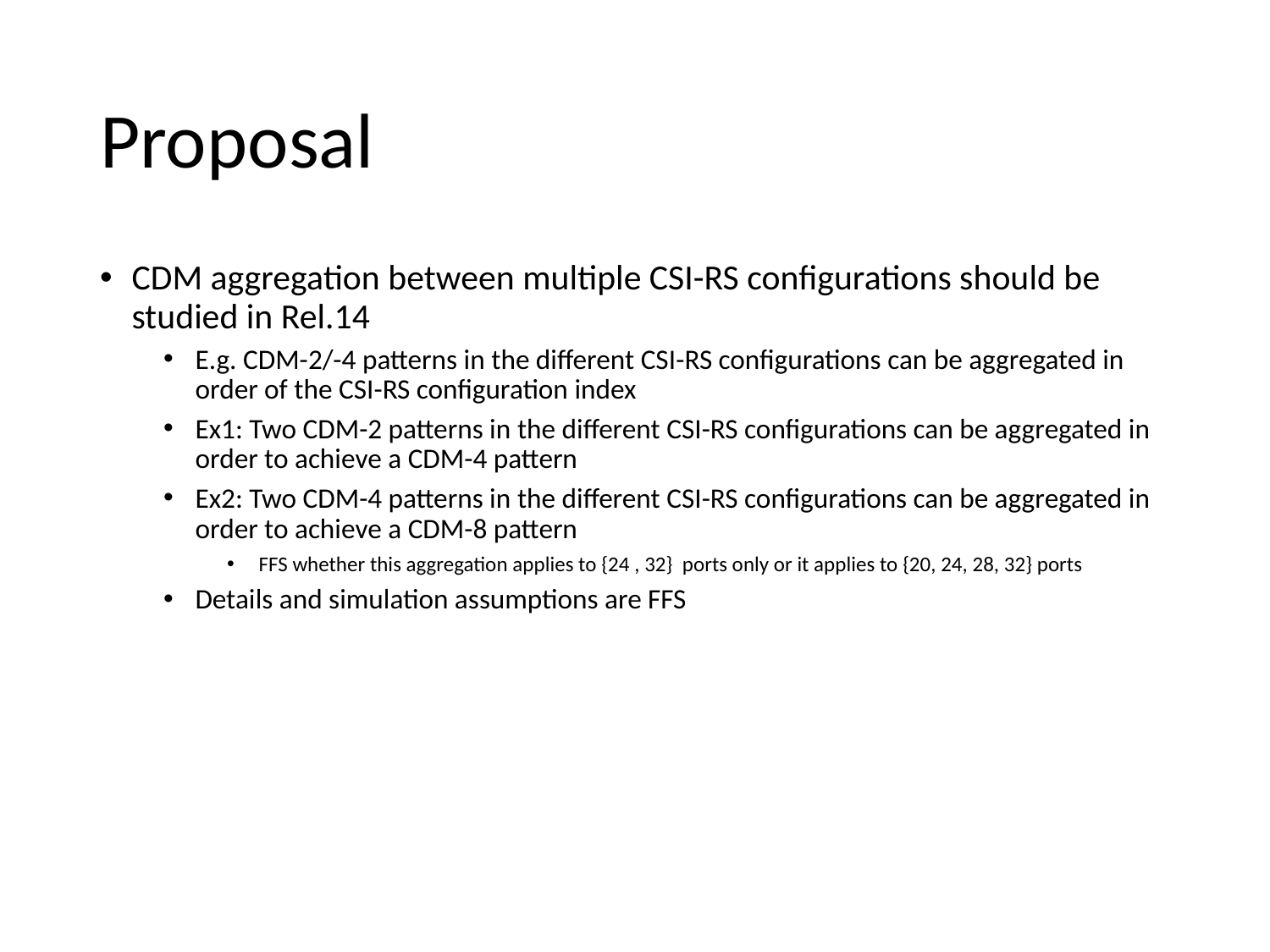

# Proposal
CDM aggregation between multiple CSI-RS configurations should be studied in Rel.14
E.g. CDM-2/-4 patterns in the different CSI-RS configurations can be aggregated in order of the CSI-RS configuration index
Ex1: Two CDM-2 patterns in the different CSI-RS configurations can be aggregated in order to achieve a CDM-4 pattern
Ex2: Two CDM-4 patterns in the different CSI-RS configurations can be aggregated in order to achieve a CDM-8 pattern
FFS whether this aggregation applies to {24 , 32}  ports only or it applies to {20, 24, 28, 32} ports
Details and simulation assumptions are FFS